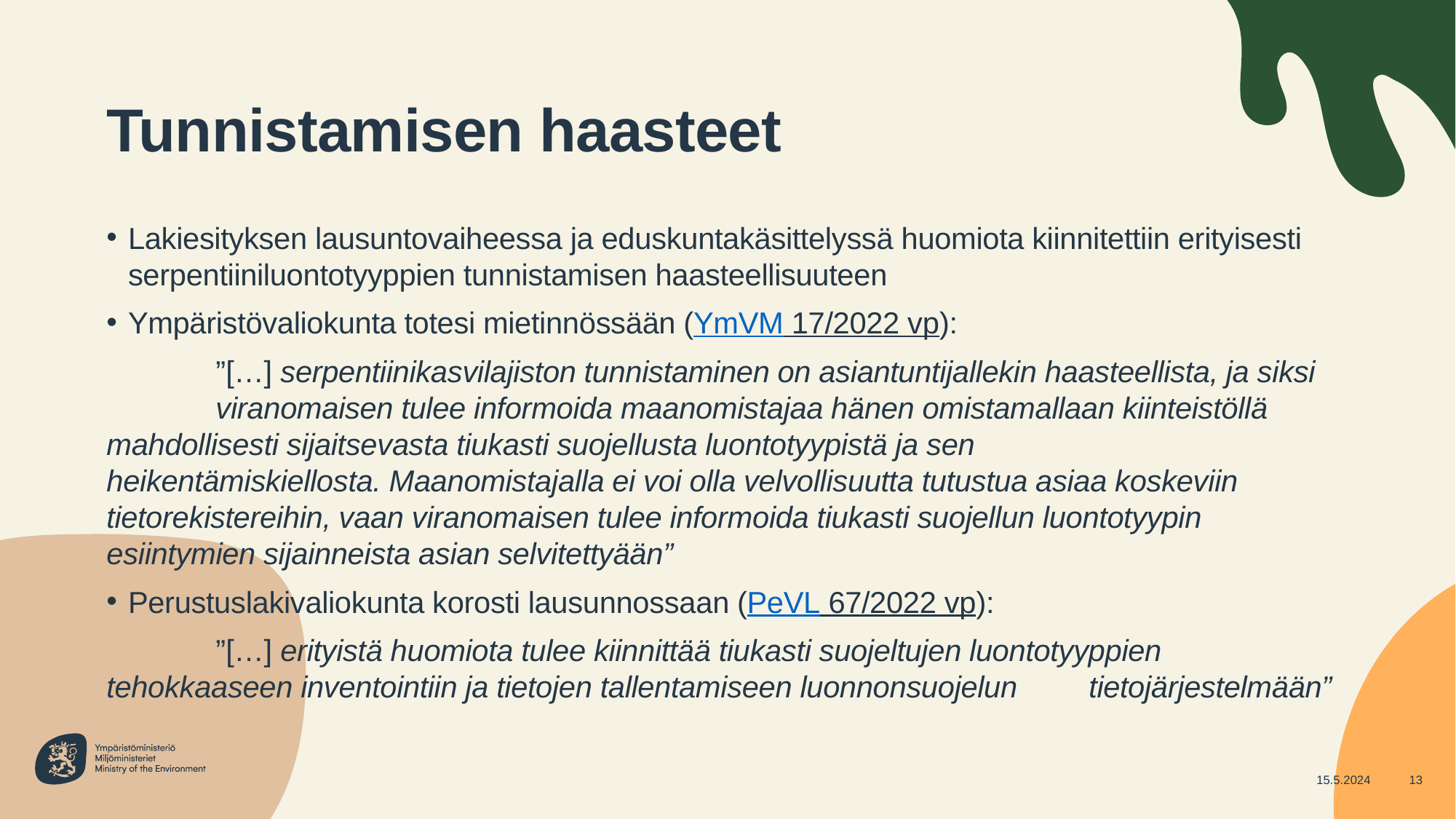

# Tunnistamisen haasteet
Lakiesityksen lausuntovaiheessa ja eduskuntakäsittelyssä huomiota kiinnitettiin erityisesti serpentiiniluontotyyppien tunnistamisen haasteellisuuteen
Ympäristövaliokunta totesi mietinnössään (YmVM 17/2022 vp):
	”[…] serpentiinikasvilajiston tunnistaminen on asiantuntijallekin haasteellista, ja siksi 	viranomaisen tulee informoida maanomistajaa hänen omistamallaan kiinteistöllä 	mahdollisesti sijaitsevasta tiukasti suojellusta luontotyypistä ja sen 	heikentämiskiellosta. Maanomistajalla ei voi olla velvollisuutta tutustua asiaa koskeviin 	tietorekistereihin, vaan viranomaisen tulee informoida tiukasti suojellun luontotyypin 	esiintymien sijainneista asian selvitettyään”
Perustuslakivaliokunta korosti lausunnossaan (PeVL 67/2022 vp):
	”[…] erityistä huomiota tulee kiinnittää tiukasti suojeltujen luontotyyppien 	tehokkaaseen inventointiin ja tietojen tallentamiseen luonnonsuojelun 	tietojärjestelmään”
15.5.2024
13